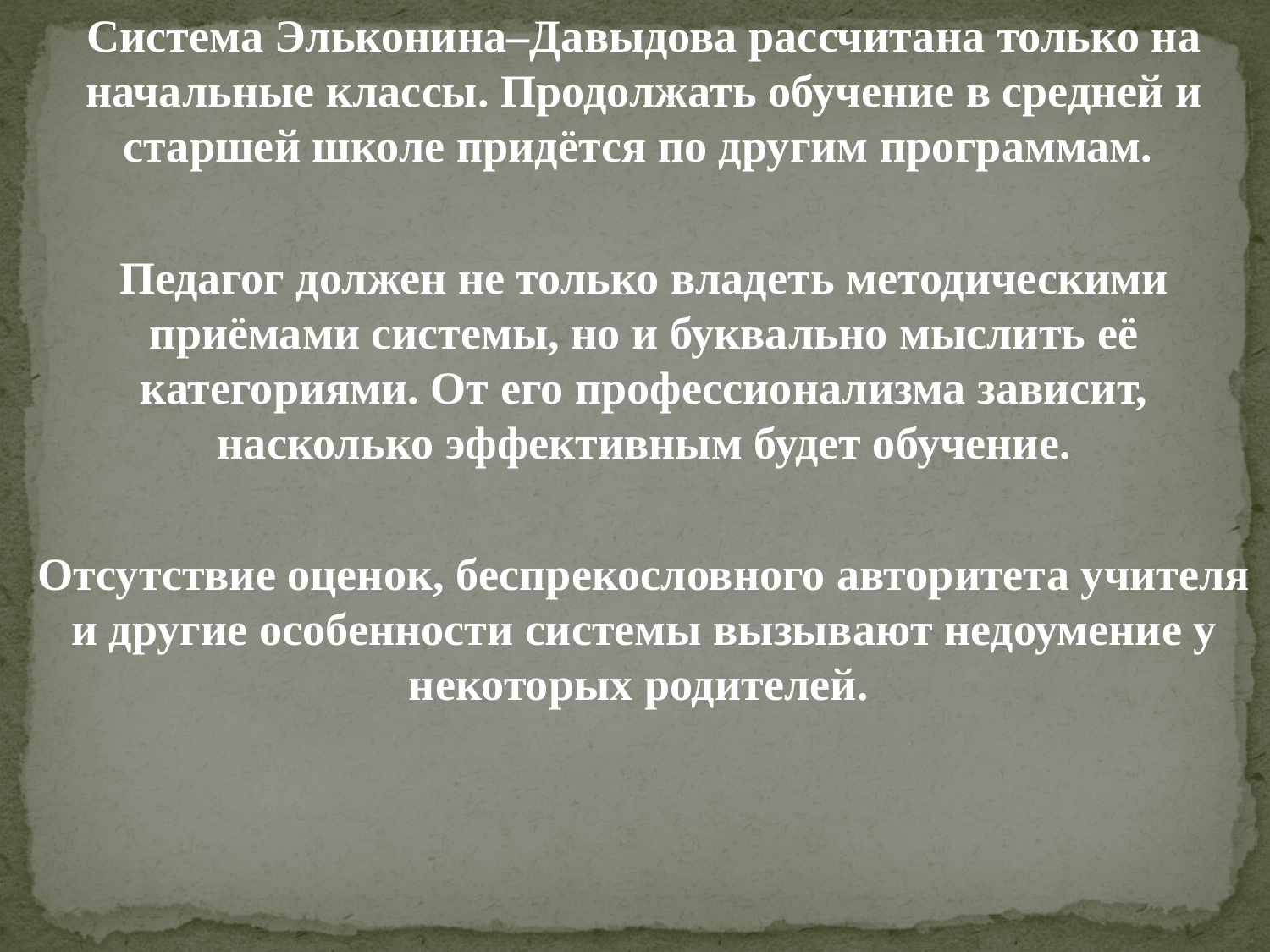

Система Эльконина–Давыдова рассчитана только на начальные классы. Продолжать обучение в средней и старшей школе придётся по другим программам.

Педагог должен не только владеть методическими приёмами системы, но и буквально мыслить её категориями. От его профессионализма зависит, насколько эффективным будет обучение.

Отсутствие оценок, беспрекословного авторитета учителя и другие особенности системы вызывают недоумение у некоторых родителей.